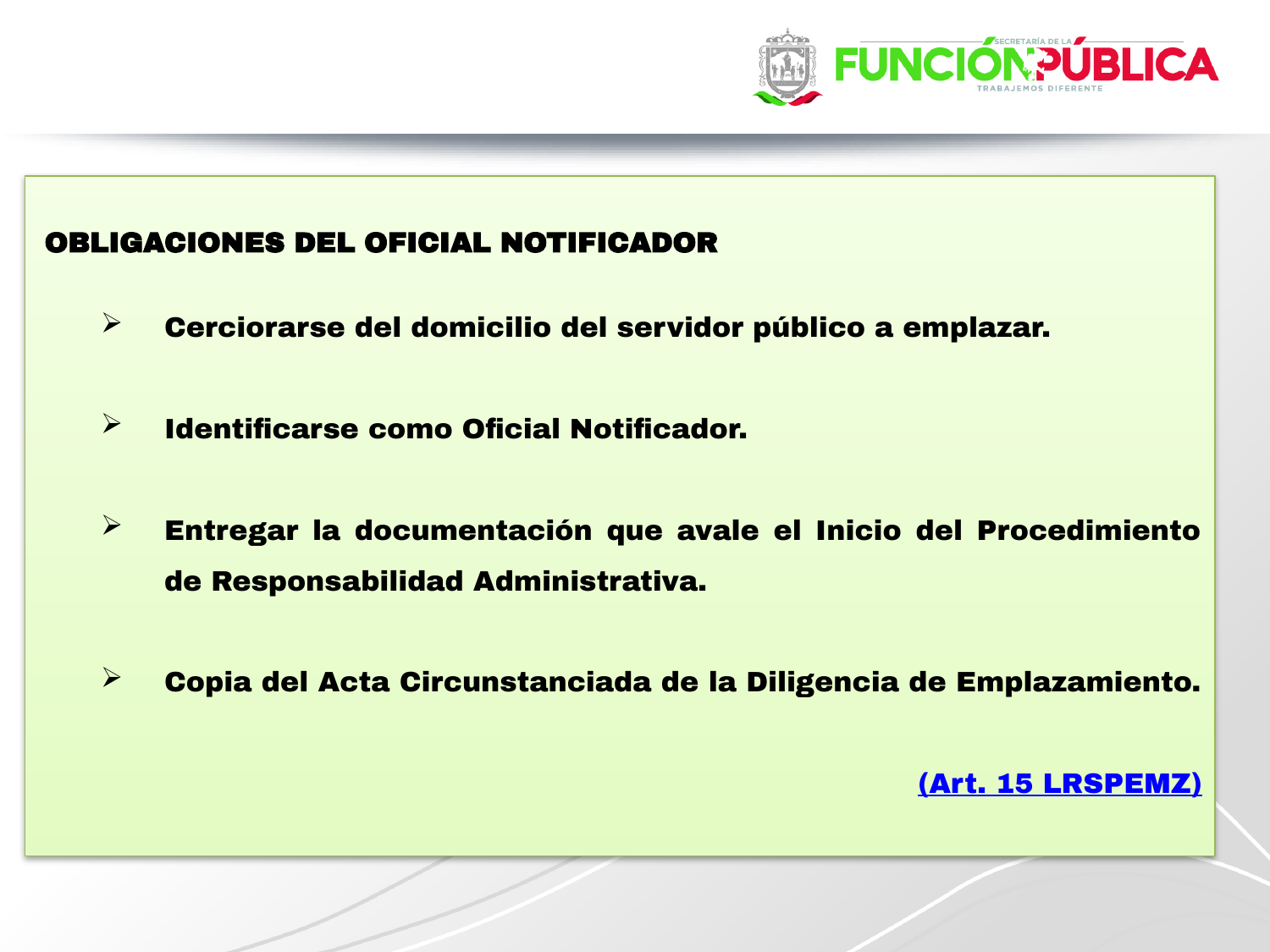

OBLIGACIONES DEL OFICIAL NOTIFICADOR

Cerciorarse del domicilio del servidor público a emplazar.

Identificarse como Oficial Notificador.

Entregar la documentación que avale el Inicio del Procedimiento de Responsabilidad Administrativa.

Copia del Acta Circunstanciada de la Diligencia de Emplazamiento.

(Art. 15 LRSPEMZ)